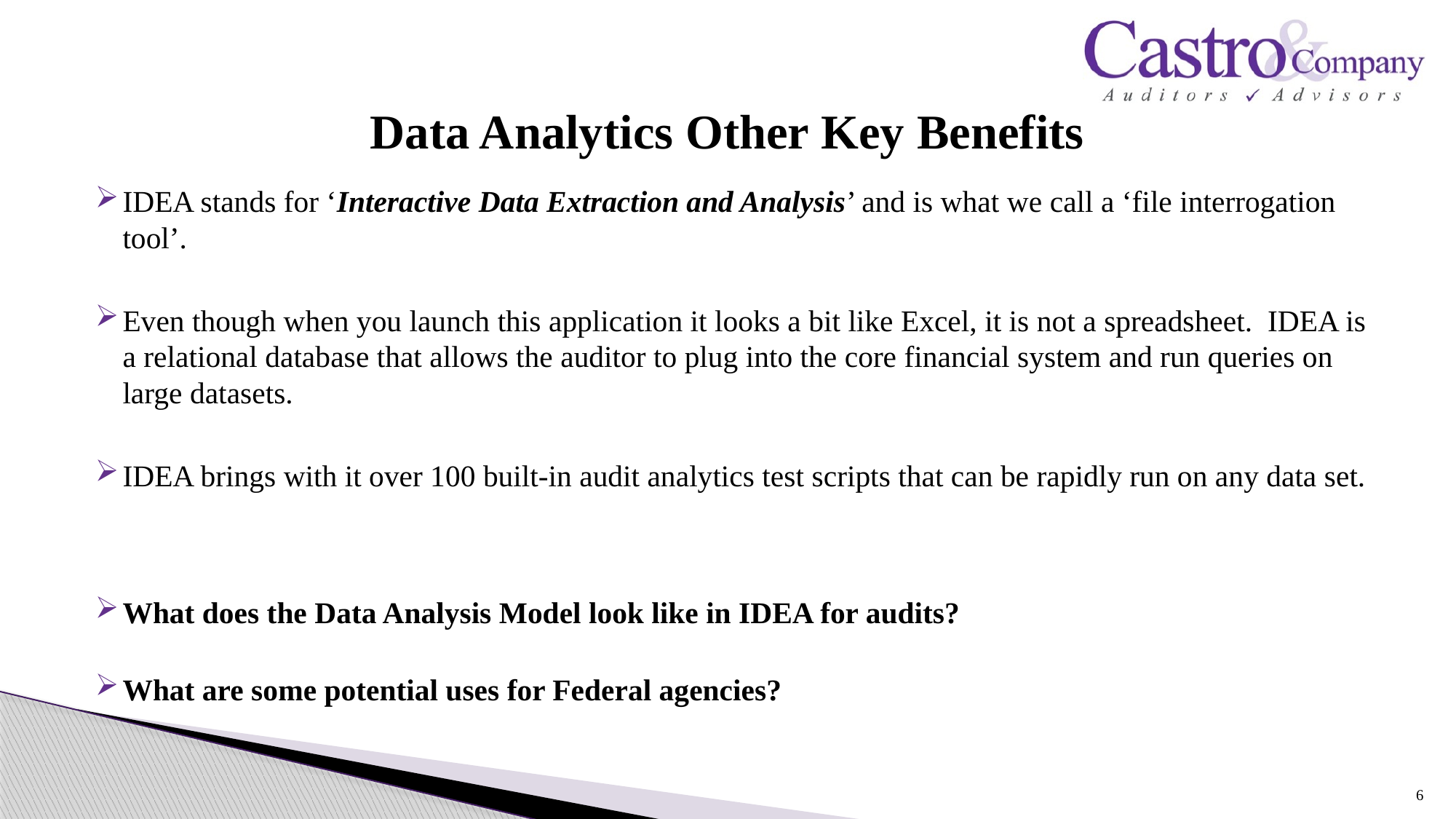

# Data Analytics Other Key Benefits
IDEA stands for ‘Interactive Data Extraction and Analysis’ and is what we call a ‘file interrogation tool’.

Even though when you launch this application it looks a bit like Excel, it is not a spreadsheet.  IDEA is a relational database that allows the auditor to plug into the core financial system and run queries on large datasets.

IDEA brings with it over 100 built-in audit analytics test scripts that can be rapidly run on any data set.

What does the Data Analysis Model look like in IDEA for audits?
What are some potential uses for Federal agencies?

6